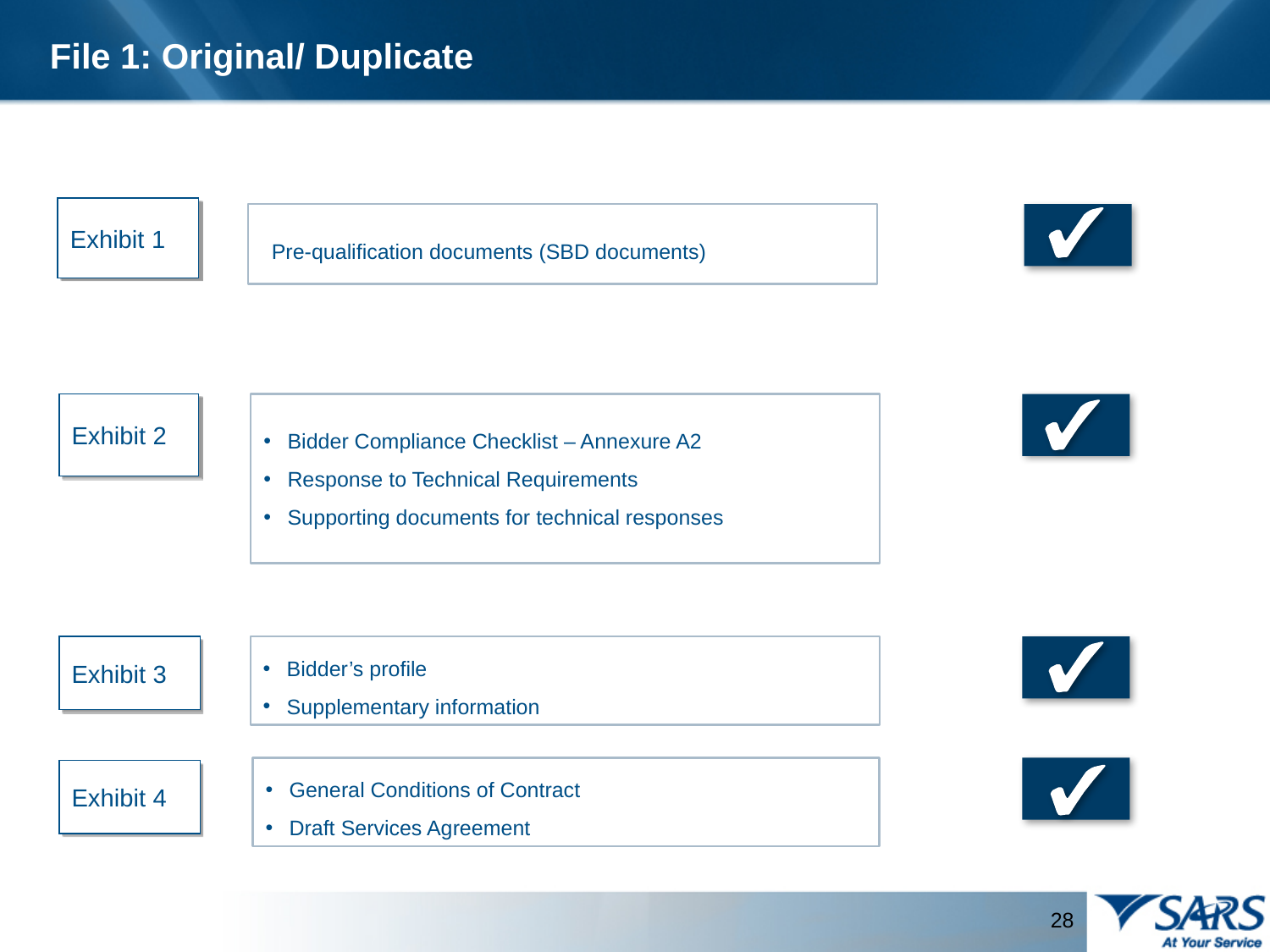

File 1: Original/ Duplicate
Exhibit 1
    Pre-qualification documents (SBD documents)

Exhibit 2

Bidder Compliance Checklist – Annexure A2
Response to Technical Requirements
Supporting documents for technical responses

Exhibit 3
Bidder’s profile
Supplementary information

General Conditions of Contract
Draft Services Agreement

Exhibit 4

28